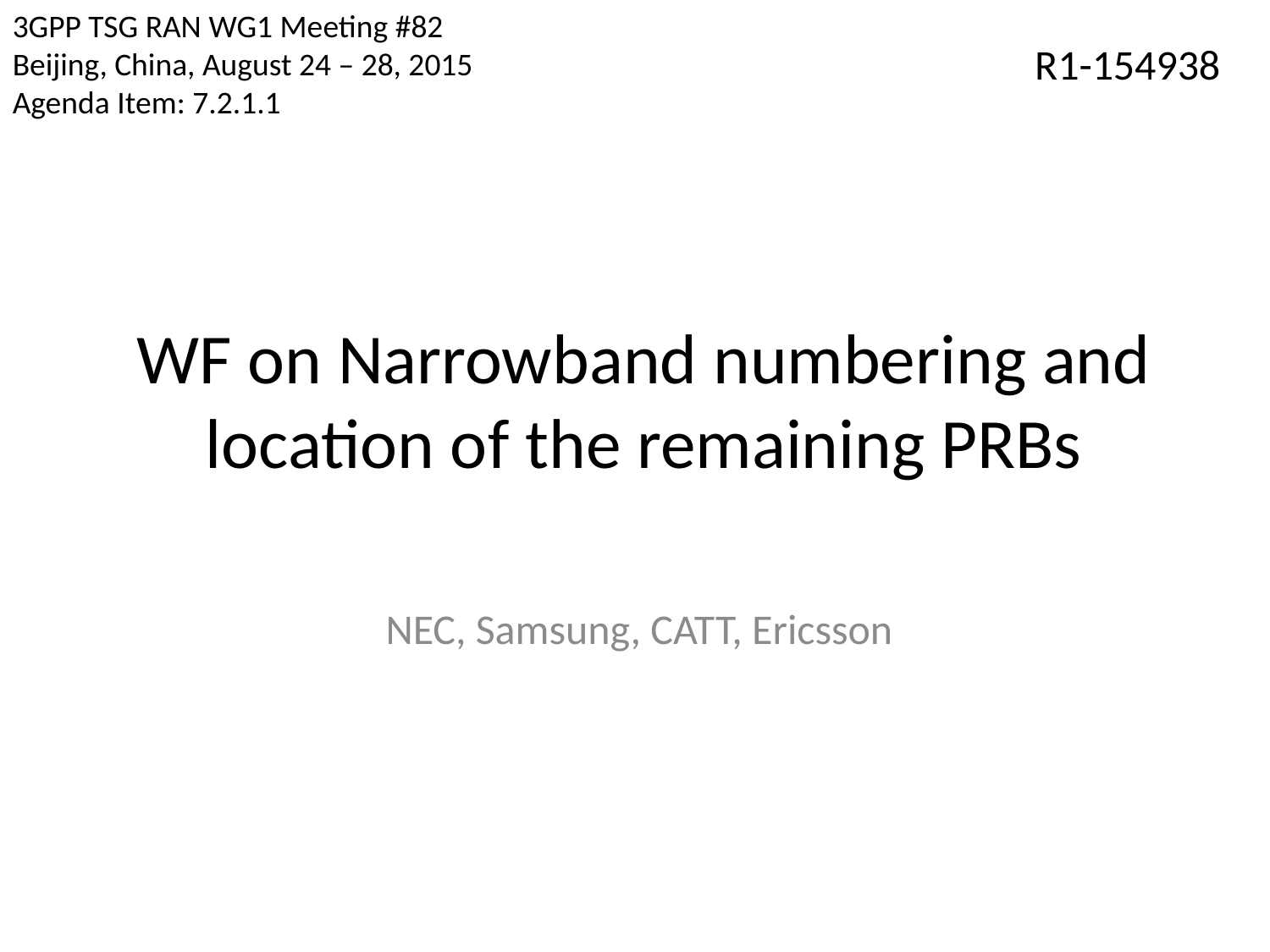

3GPP TSG RAN WG1 Meeting #82
Beijing, China, August 24 – 28, 2015
Agenda Item: 7.2.1.1
R1-154938
# WF on Narrowband numbering and location of the remaining PRBs
NEC, Samsung, CATT, Ericsson